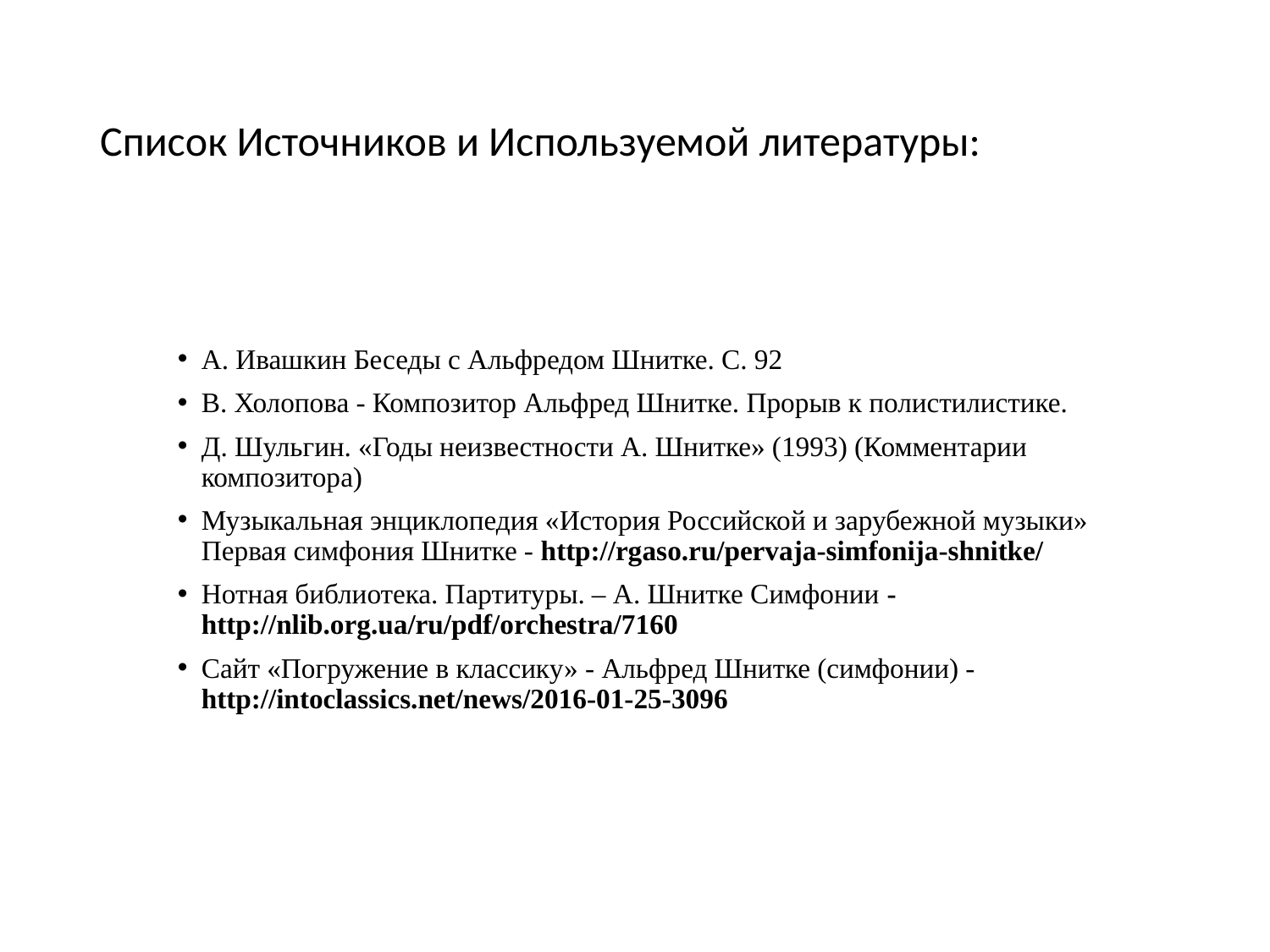

# Список Источников и Используемой литературы:
А. Ивашкин Беседы с Альфредом Шнитке. С. 92
В. Холопова - Композитор Альфред Шнитке. Прорыв к полистилистике.
Д. Шульгин. «Годы неизвестности А. Шнитке» (1993) (Комментарии композитора)
Музыкальная энциклопедия «История Российской и зарубежной музыки» Первая симфония Шнитке - http://rgaso.ru/pervaja-simfonija-shnitke/
Нотная библиотека. Партитуры. – А. Шнитке Симфонии - http://nlib.org.ua/ru/pdf/orchestra/7160
Сайт «Погружение в классику» - Альфред Шнитке (симфонии) - http://intoclassics.net/news/2016-01-25-3096